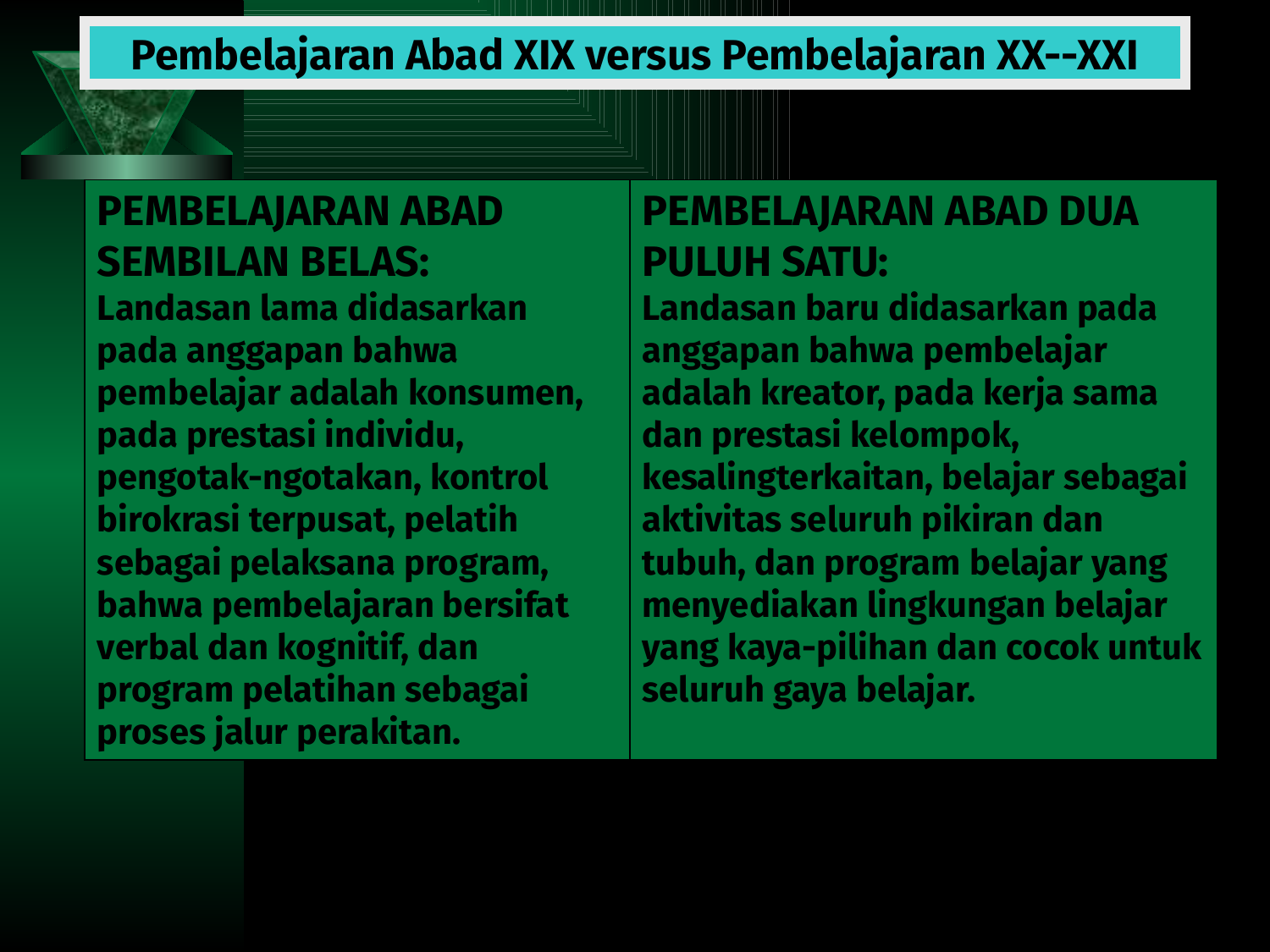

Pembelajaran Abad XIX versus Pembelajaran XX--XXI
| PEMBELAJARAN ABAD SEMBILAN BELAS: Landasan lama didasarkan pada anggapan bahwa pembelajar adalah konsumen, pada prestasi individu, pengotak-ngotakan, kontrol birokrasi terpusat, pelatih sebagai pelaksana program, bahwa pembelajaran bersifat verbal dan kognitif, dan program pelatihan sebagai proses jalur perakitan. | PEMBELAJARAN ABAD DUA PULUH SATU: Landasan baru didasarkan pada anggapan bahwa pembelajar adalah kreator, pada kerja sama dan prestasi kelompok, kesalingterkaitan, belajar sebagai aktivitas seluruh pikiran dan tubuh, dan program belajar yang menyediakan lingkungan belajar yang kaya-pilihan dan cocok untuk seluruh gaya belajar. |
| --- | --- |